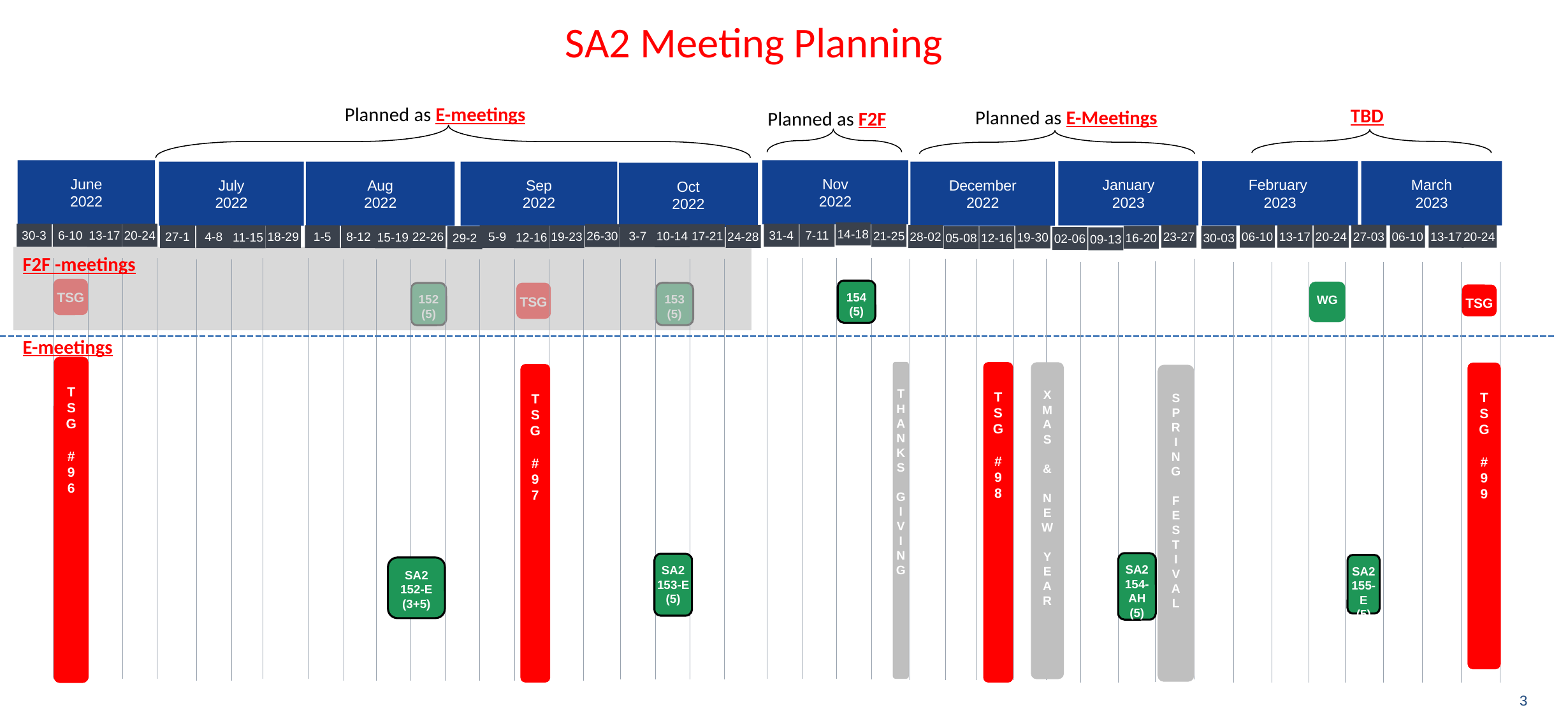

# SA2 Meeting Planning

Planned as E-meetings
TBD
Planned as E-Meetings
Planned as F2F
June
2022
Nov
2022
January
2023
February
2023
March
2023
Aug
2022
Sep
2022
July
2022
December
2022
Oct
2022
14-18
30-3
6-10
20-24
31-4
13-17
7-11
21-25
26-30
3-7
17-21
10-14
23-27
06-10
13-17
20-24
27-03
06-10
13-17
20-24
24-28
28-02
1-5
8-12
22-26
5-9
19-23
27-1
4-8
18-29
15-19
12-16
11-15
19-30
16-20
30-03
05-08
12-16
29-2
02-06
09-13

F2F -meetings

TSG
154
(5)
WG
TSG
153
(5)
152
(5)

TSG
E-meetings

T
S
G

#
9
6

T
H
A
N
K
S

G
I
V
I
N
G

T
S
G

#
9
8

X
M
A
S

&

N
E
W

Y
E
A
R

T
S
G

#
9
9

T
S
G

#
9
7

S
P
R
I
N
G

F
E
S
T
I
V
A
L

SA2
154-AH
(5)

SA2
153-E
(5)
SA2
155-E
(5)
SA2
152-E
(3+5)